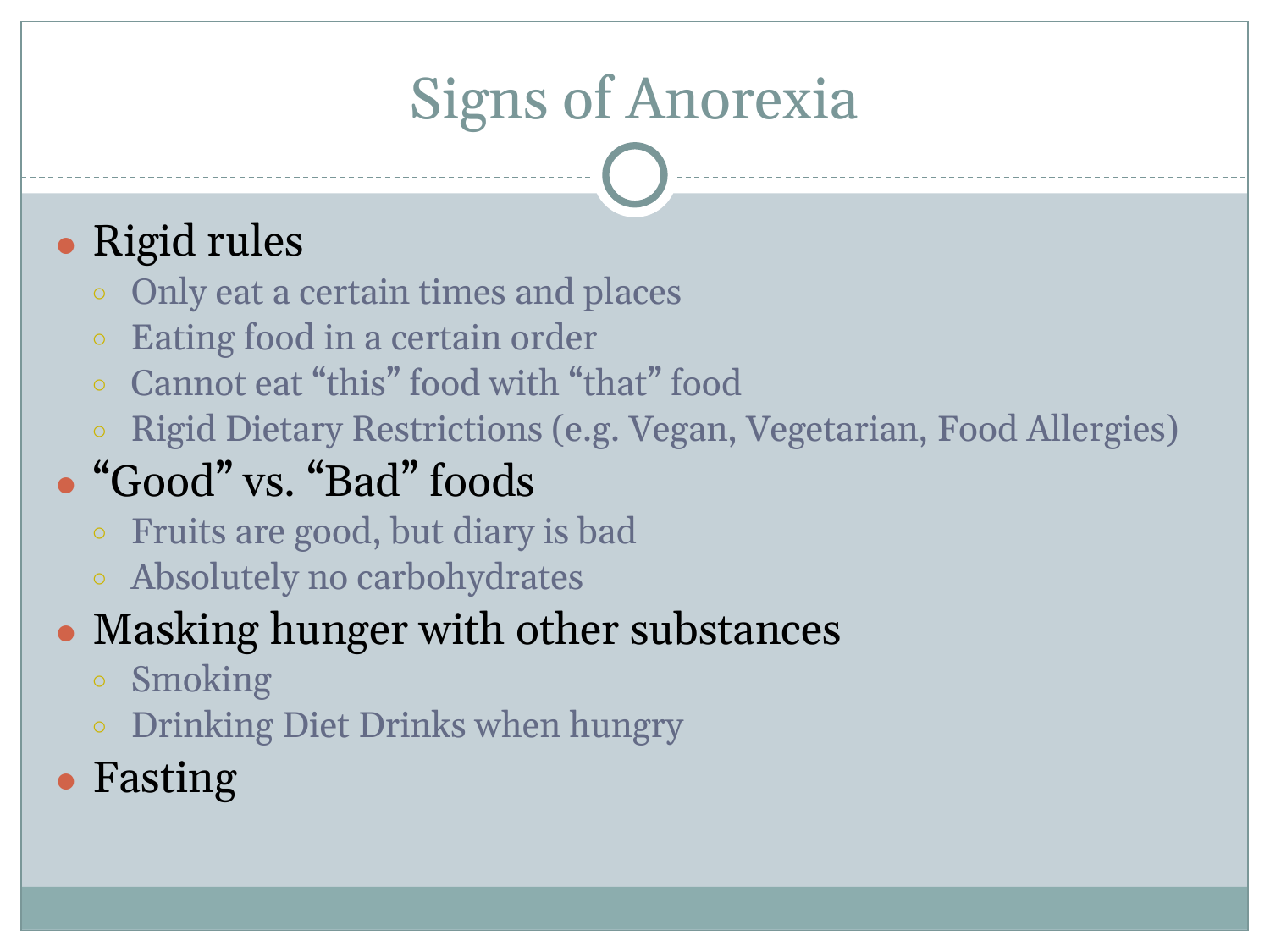

# Signs of Anorexia
Rigid rules
Only eat a certain times and places
Eating food in a certain order
Cannot eat “this” food with “that” food
Rigid Dietary Restrictions (e.g. Vegan, Vegetarian, Food Allergies)
“Good” vs. “Bad” foods
Fruits are good, but diary is bad
Absolutely no carbohydrates
Masking hunger with other substances
Smoking
Drinking Diet Drinks when hungry
Fasting